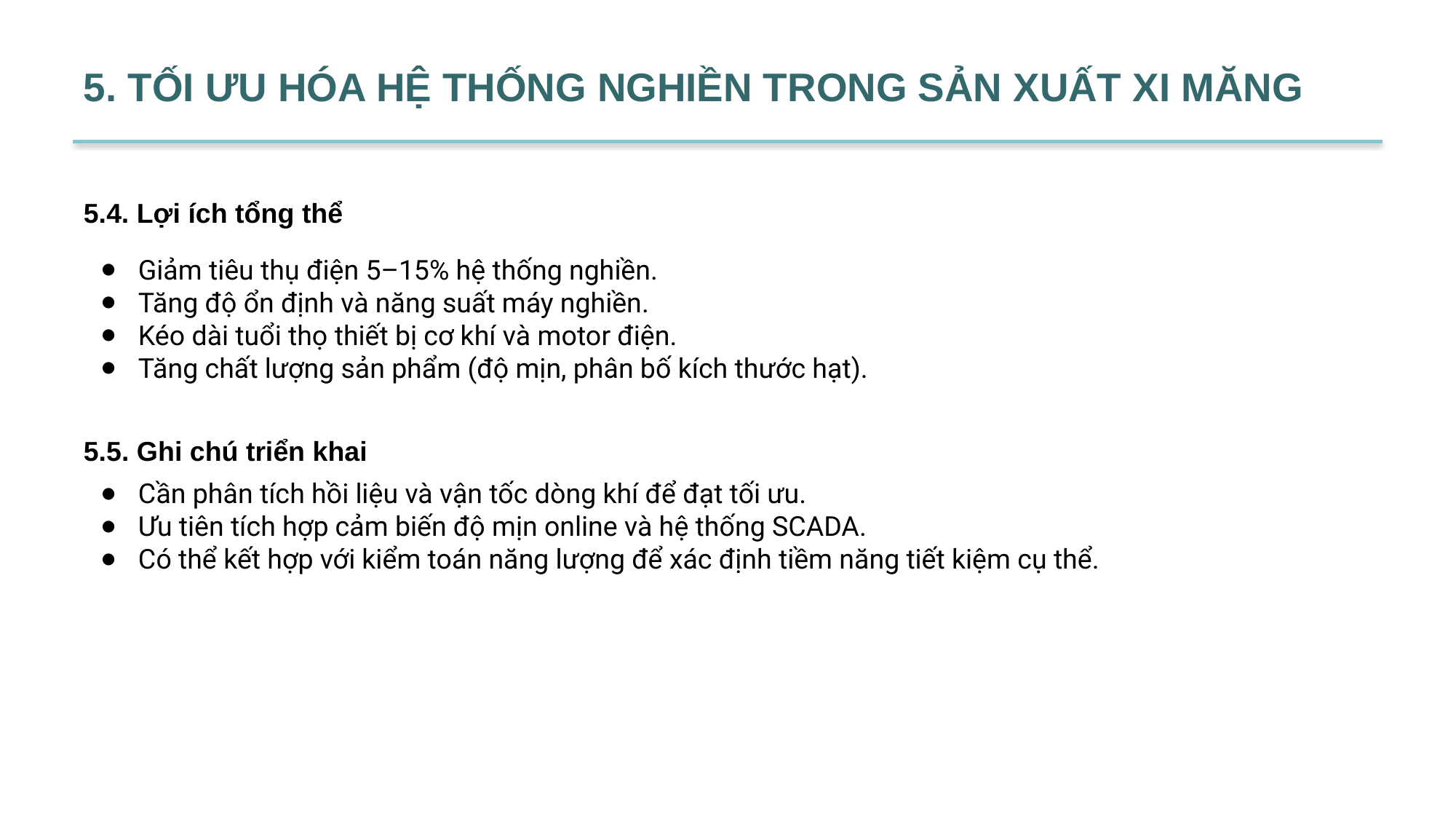

5. TỐI ƯU HÓA HỆ THỐNG NGHIỀN TRONG SẢN XUẤT XI MĂNG
# 5.4. Lợi ích tổng thể
Giảm tiêu thụ điện 5–15% hệ thống nghiền.
Tăng độ ổn định và năng suất máy nghiền.
Kéo dài tuổi thọ thiết bị cơ khí và motor điện.
Tăng chất lượng sản phẩm (độ mịn, phân bố kích thước hạt).
5.5. Ghi chú triển khai
Cần phân tích hồi liệu và vận tốc dòng khí để đạt tối ưu.
Ưu tiên tích hợp cảm biến độ mịn online và hệ thống SCADA.
Có thể kết hợp với kiểm toán năng lượng để xác định tiềm năng tiết kiệm cụ thể.